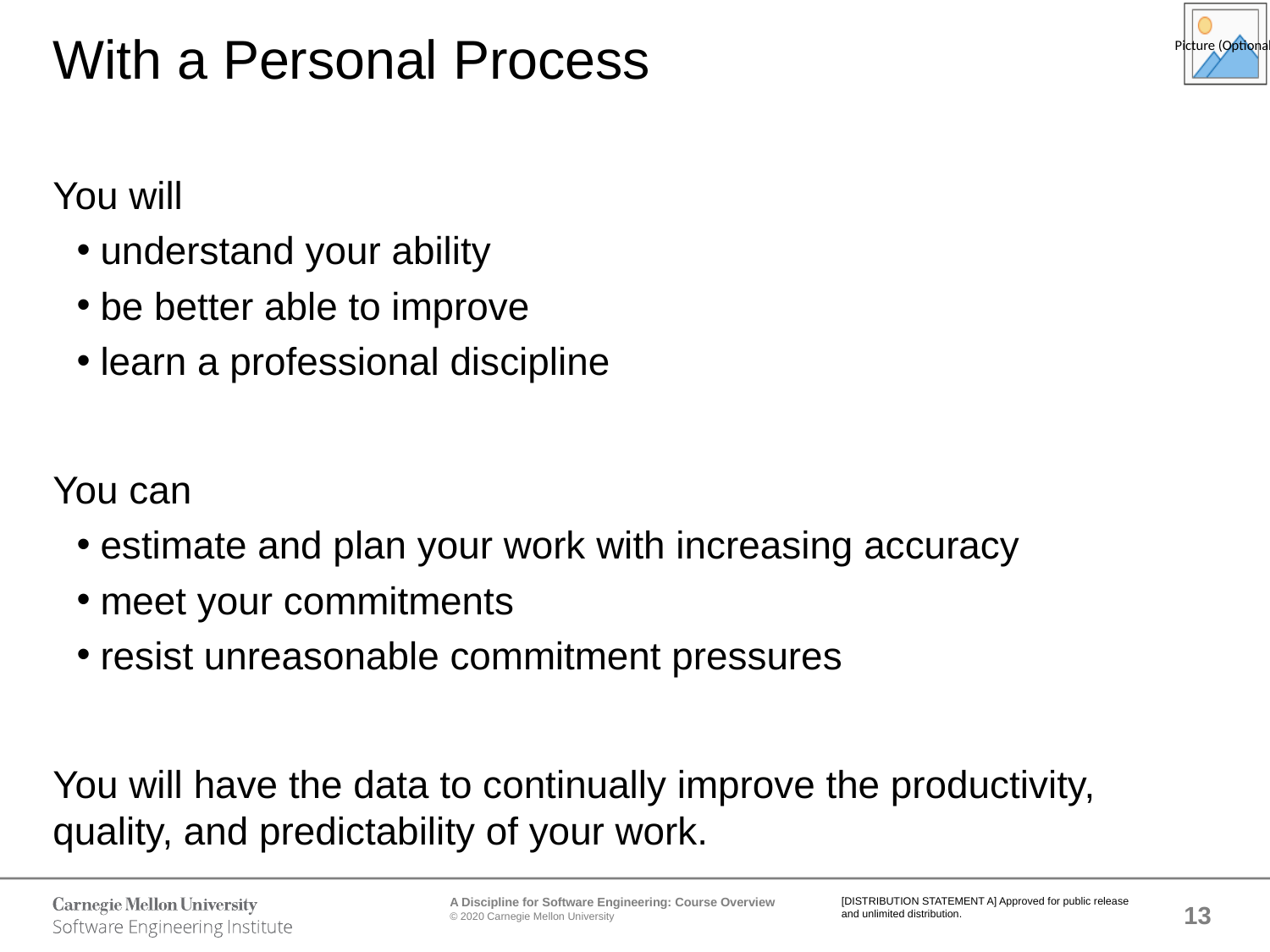

# With a Personal Process
You will
understand your ability
be better able to improve
learn a professional discipline

You can
estimate and plan your work with increasing accuracy
meet your commitments
resist unreasonable commitment pressures

You will have the data to continually improve the productivity, quality, and predictability of your work.